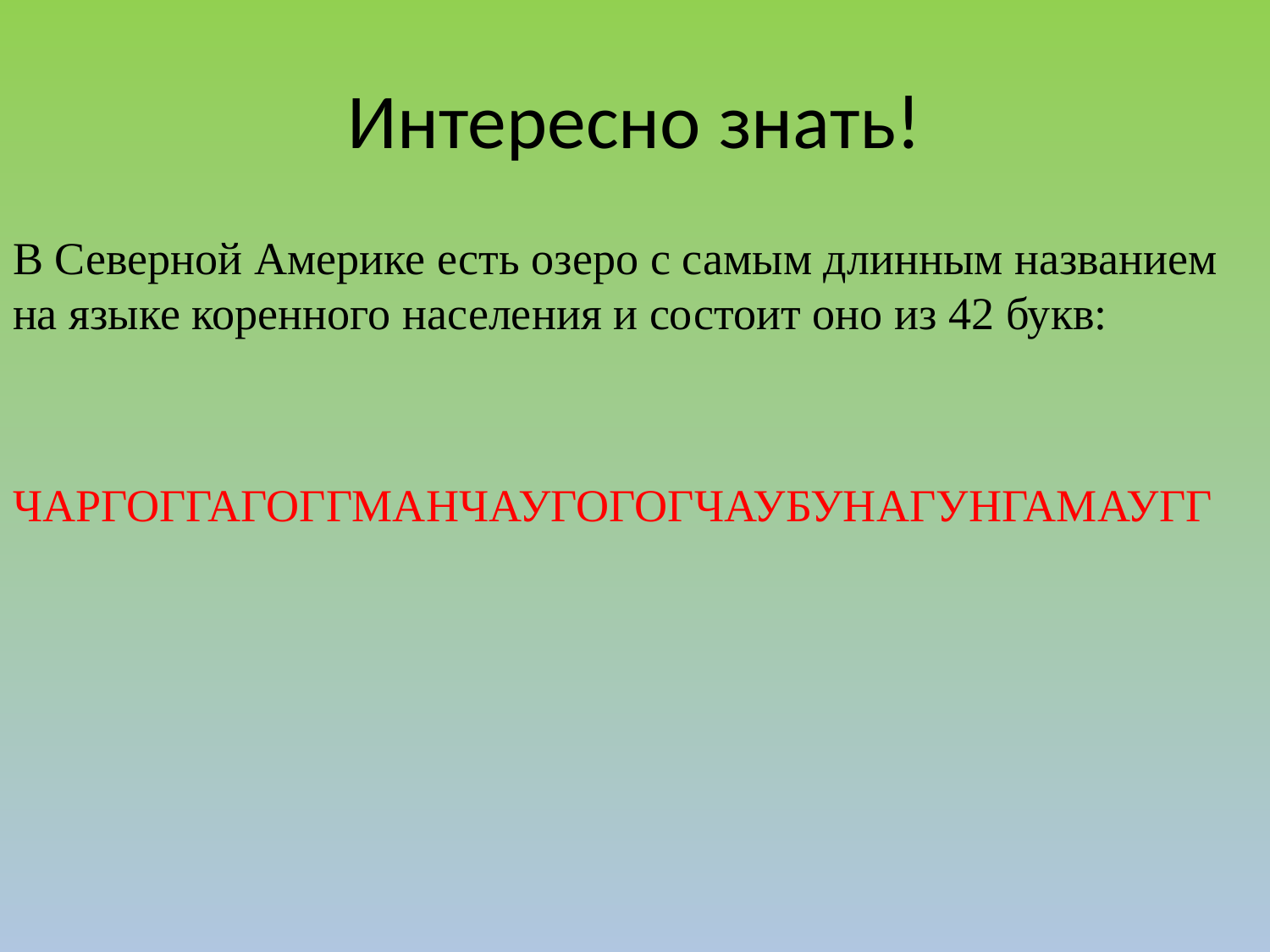

# Интересно знать!
В Северной Америке есть озеро с самым длинным названием на языке коренного населения и состоит оно из 42 букв:

ЧАРГОГГАГОГГМАНЧАУГОГОГЧАУБУНАГУНГАМАУГГ